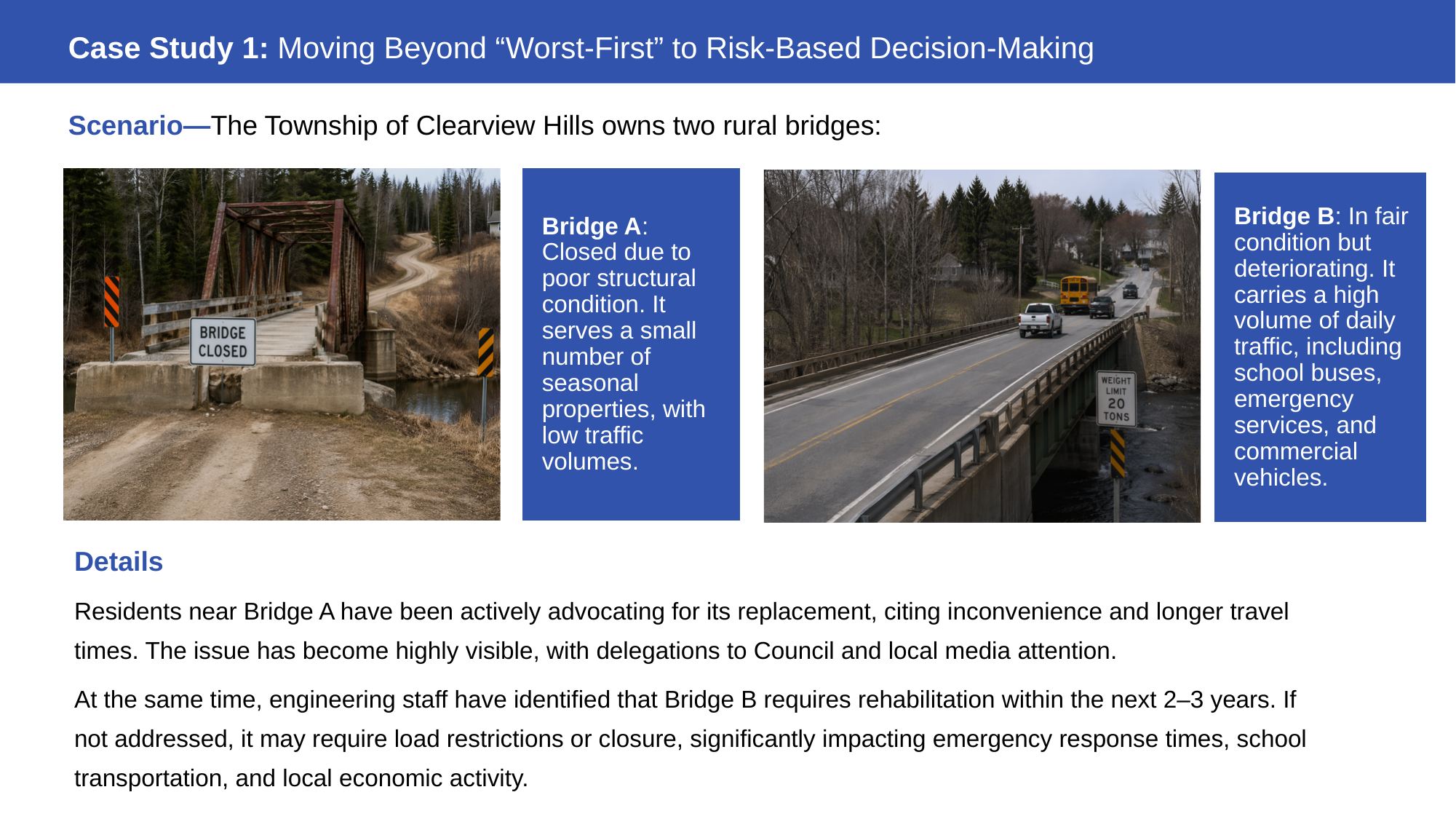

Case Study 1: Moving Beyond “Worst-First” to Risk-Based Decision-Making
# Case Study 1: Moving Beyond “Worst-First” to Risk-Based Decision-Making
Bridge A:
Closed due to poor structural condition. It serves a small number of seasonal properties, with low traffic volumes.
Bridge B: In fair condition but deteriorating. It carries a high volume of daily traffic, including school buses, emergency services, and commercial vehicles.
Scenario—The Township of Clearview Hills owns two rural bridges:
Details
Residents near Bridge A have been actively advocating for its replacement, citing inconvenience and longer travel times. The issue has become highly visible, with delegations to Council and local media attention.
At the same time, engineering staff have identified that Bridge B requires rehabilitation within the next 2–3 years. If not addressed, it may require load restrictions or closure, significantly impacting emergency response times, school transportation, and local economic activity.